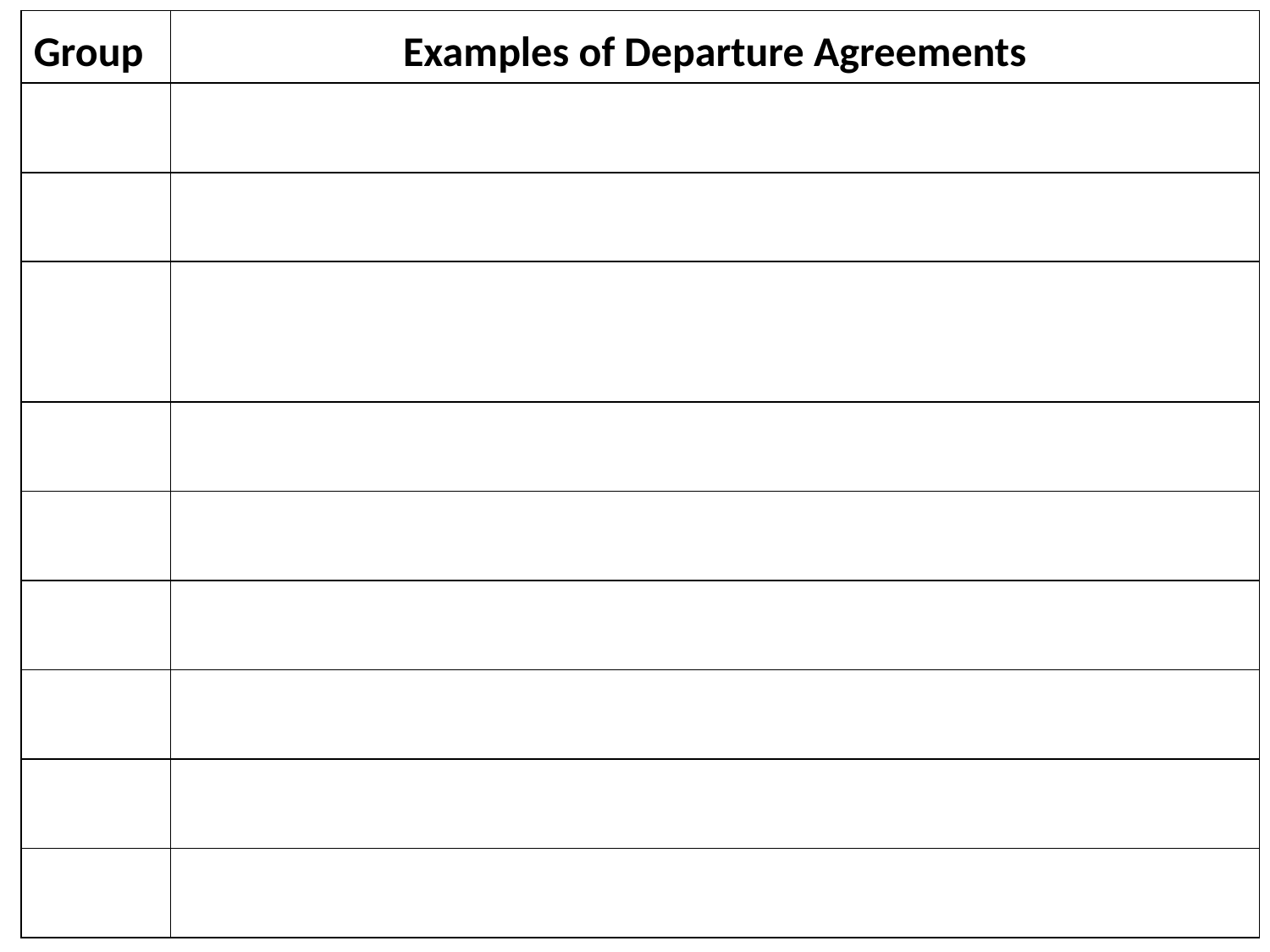

| Group | Examples of Departure Agreements |
| --- | --- |
|  |  |
|  |  |
|  |  |
|  |  |
|  |  |
|  |  |
|  |  |
|  |  |
|  |  |